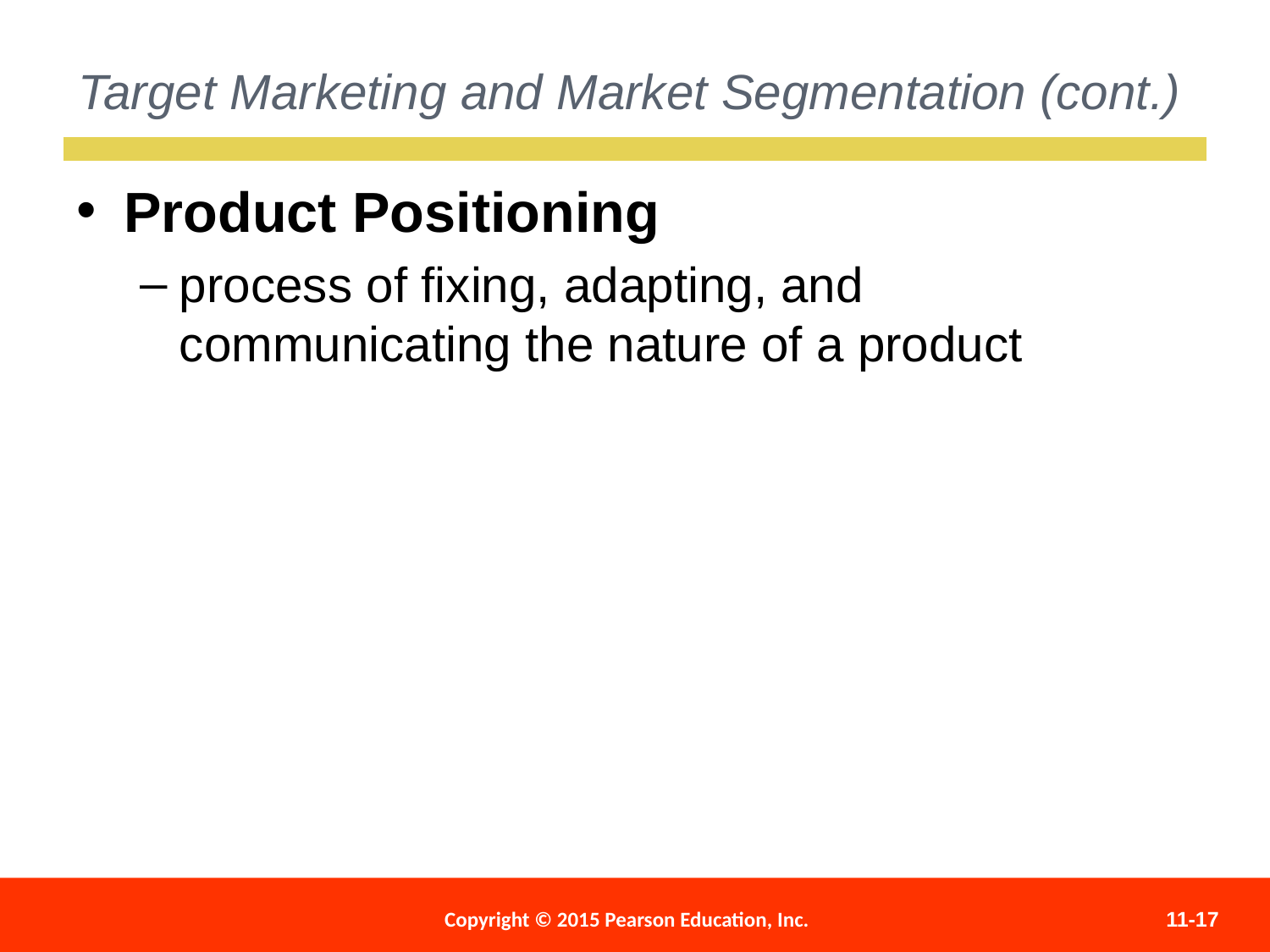

Target Marketing and Market Segmentation (cont.)
Product Positioning
process of fixing, adapting, and  communicating the nature of a product